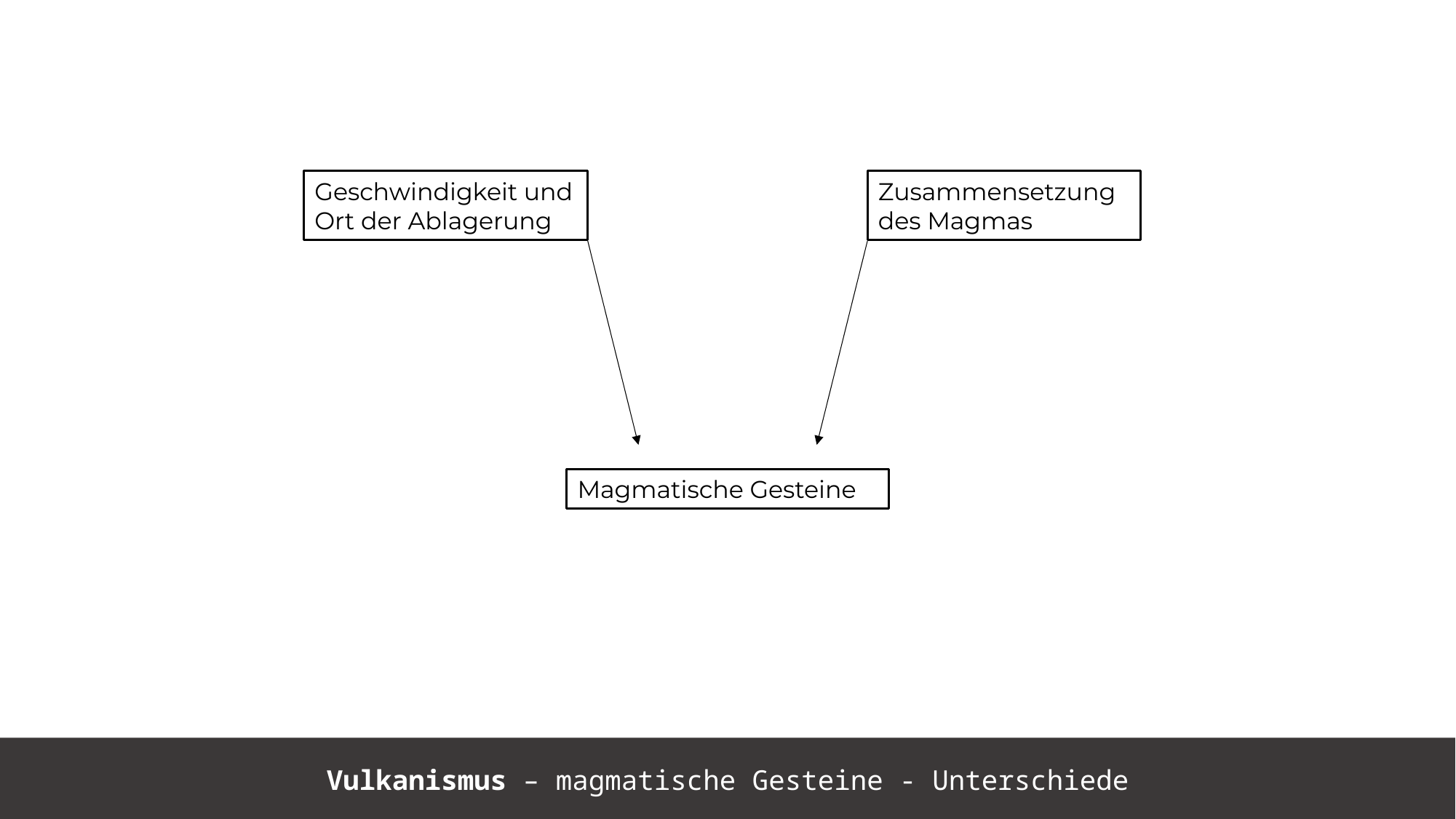

Geschwindigkeit und Ort der Ablagerung
Zusammensetzung des Magmas
Magmatische Gesteine
Vulkanismus – magmatische Gesteine - Unterschiede
https://de.wikipedia.org/wiki/Fraktionierte_Kristallisation_(Petrologie)